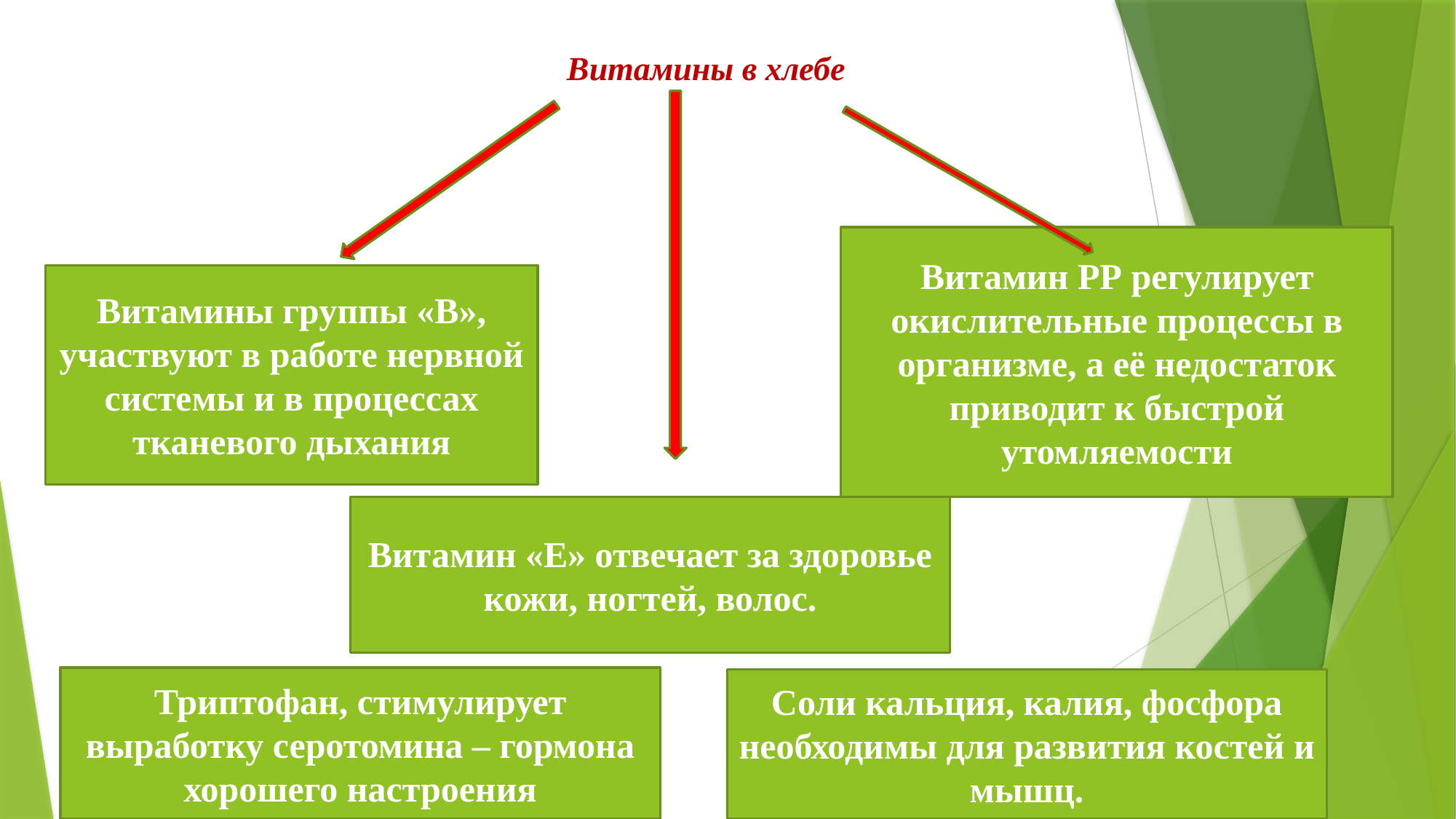

# Витамины в хлебе

Витамин РР регулирует окислительные процессы в организме, а её недостаток приводит к быстрой утомляемости

Витамины группы «В», участвуют в работе нервной системы и в процессах тканевого дыхания
Витамин «Е» отвечает за здоровье кожи, ногтей, волос.
Триптофан, стимулирует выработку серотомина – гормона хорошего настроения
Соли кальция, калия, фосфора необходимы для развития костей и мышц.